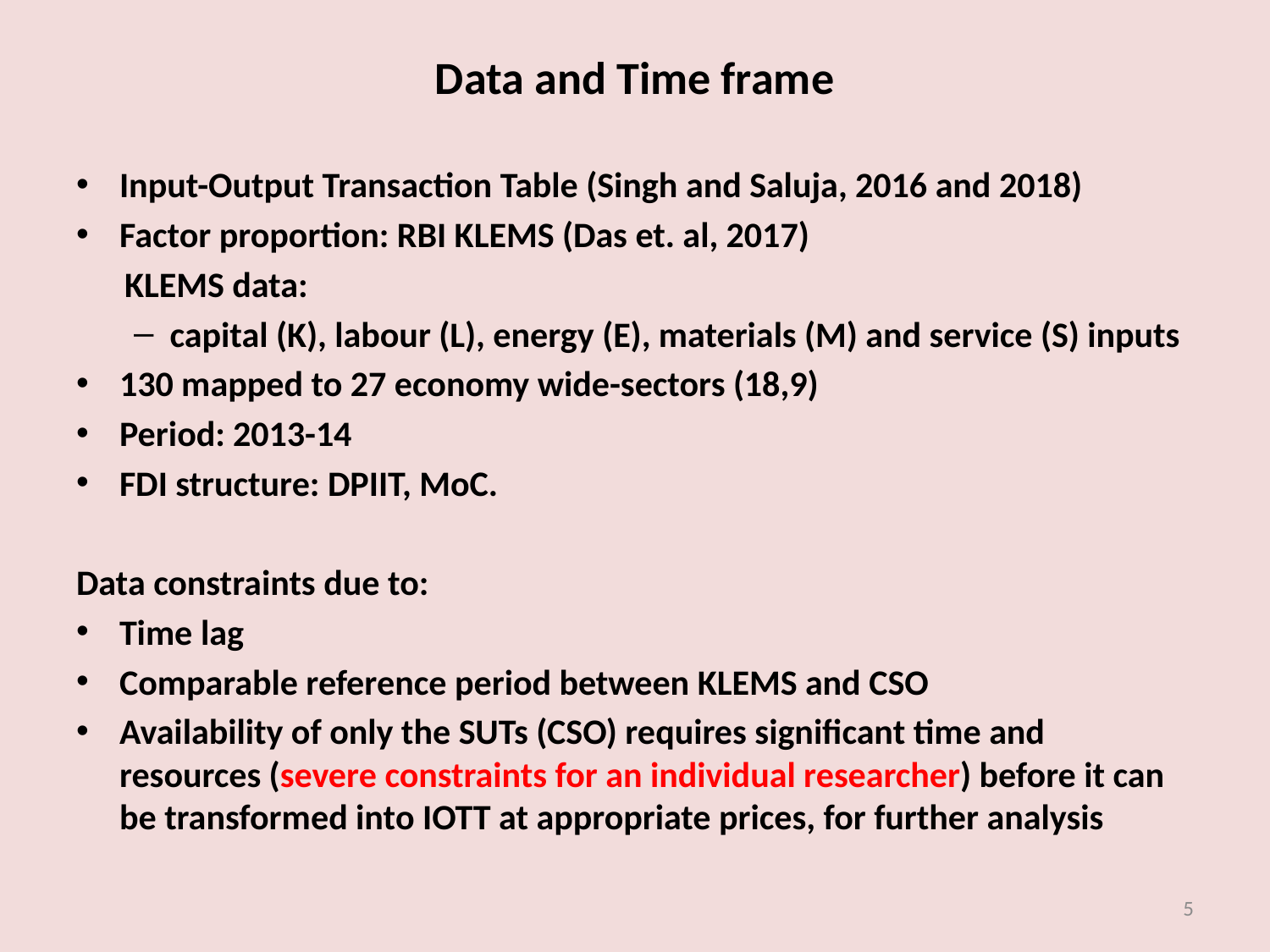

# Data and Time frame
Input-Output Transaction Table (Singh and Saluja, 2016 and 2018)
Factor proportion: RBI KLEMS (Das et. al, 2017)
      KLEMS data:
capital (K), labour (L), energy (E), materials (M) and service (S) inputs
130 mapped to 27 economy wide-sectors (18,9)
Period: 2013-14
FDI structure: DPIIT, MoC.

Data constraints due to:
Time lag
Comparable reference period between KLEMS and CSO
Availability of only the SUTs (CSO) requires significant time and resources (severe constraints for an individual researcher) before it can be transformed into IOTT at appropriate prices, for further analysis

5